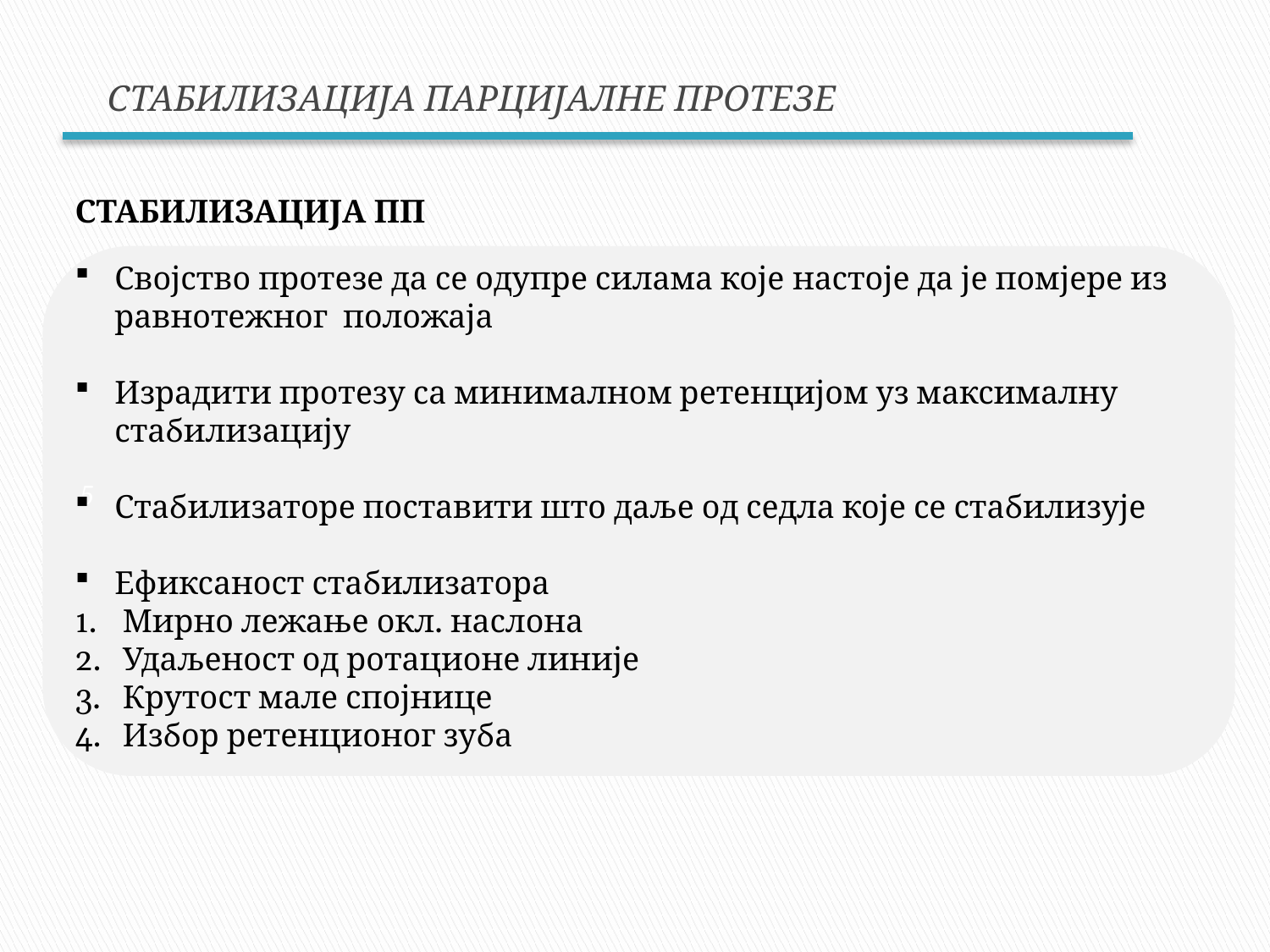

СТАБИЛИЗАЦИЈА ПАРЦИЈАЛНЕ ПРОТЕЗЕ

СТАБИЛИЗАЦИЈА ПП

Својство протезе да се одупре силама које настоје да је помјере из равнотежног  положаја

Израдити протезу са минималном ретенцијом уз максималну стабилизацију

Стабилизаторе поставити што даље од седла које се стабилизује

Ефиксаност стабилизатора
Мирно лежање окл. наслона
Удаљеност од ротационе линије
Крутост мале спојнице
Избор ретенционог зуба

5